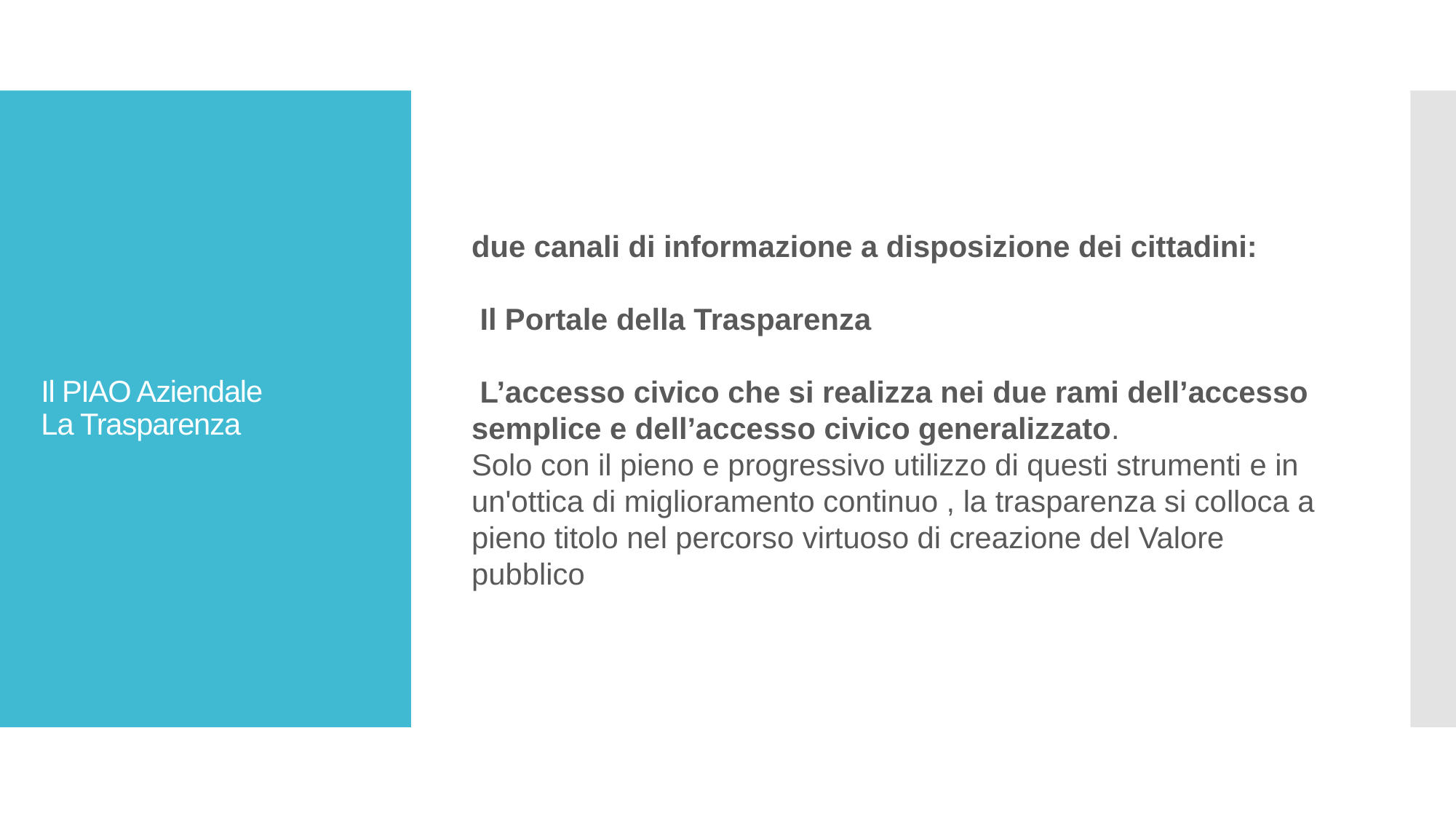

due canali di informazione a disposizione dei cittadini:

 Il Portale della Trasparenza

 L’accesso civico che si realizza nei due rami dell’accesso semplice e dell’accesso civico generalizzato.
Solo con il pieno e progressivo utilizzo di questi strumenti e in un'ottica di miglioramento continuo , la trasparenza si colloca a pieno titolo nel percorso virtuoso di creazione del Valore pubblico
# Il PIAO Aziendale La Trasparenza